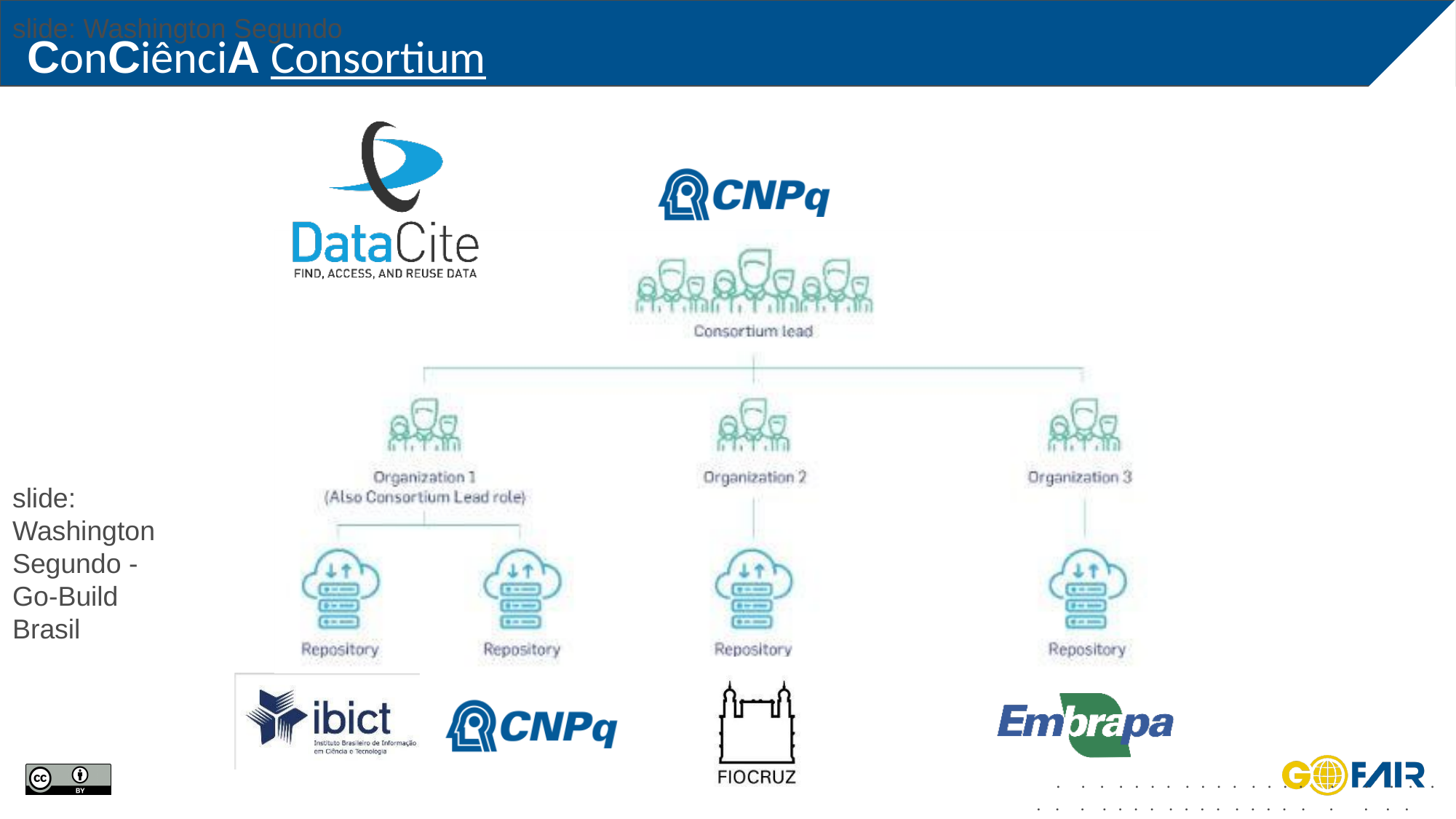

slide: Washington Segundo
# ConCiênciA Consortium

slide: Washington Segundo - Go-Build Brasil

.       .     .     .    .    .    .     .    .    .    .     .    .    .    .         .          .       .     .      .
.     .       .      .    .    .    .     .    .    .    .     .    .    .    .     .        .	.      .     .